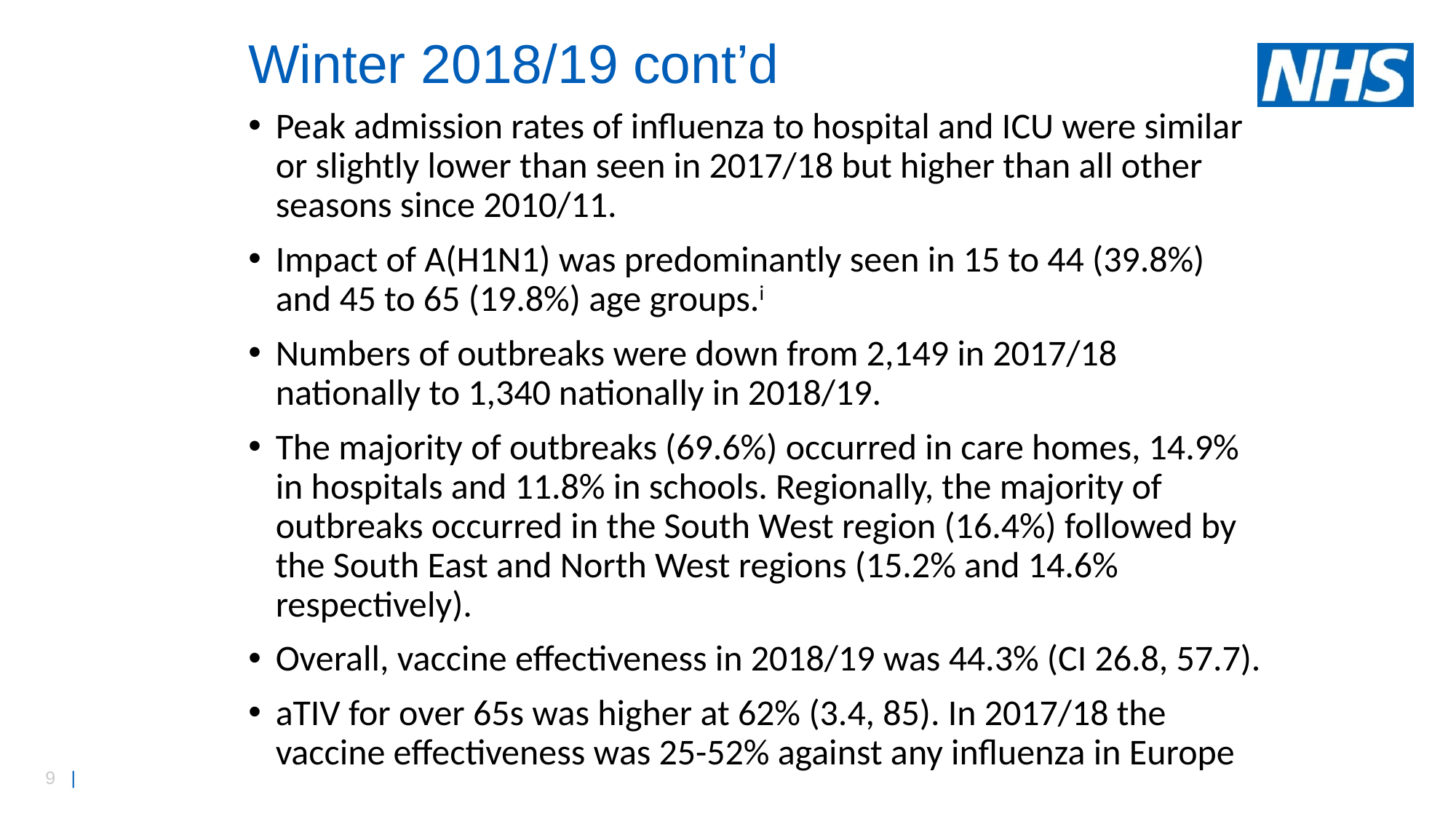

# Winter 2018/19 cont’d
Peak admission rates of influenza to hospital and ICU were similar or slightly lower than seen in 2017/18 but higher than all other seasons since 2010/11.
Impact of A(H1N1) was predominantly seen in 15 to 44 (39.8%) and 45 to 65 (19.8%) age groups.i
Numbers of outbreaks were down from 2,149 in 2017/18 nationally to 1,340 nationally in 2018/19.
The majority of outbreaks (69.6%) occurred in care homes, 14.9% in hospitals and 11.8% in schools. Regionally, the majority of outbreaks occurred in the South West region (16.4%) followed by the South East and North West regions (15.2% and 14.6% respectively).
Overall, vaccine effectiveness in 2018/19 was 44.3% (CI 26.8, 57.7).
aTIV for over 65s was higher at 62% (3.4, 85). In 2017/18 the vaccine effectiveness was 25-52% against any influenza in Europe